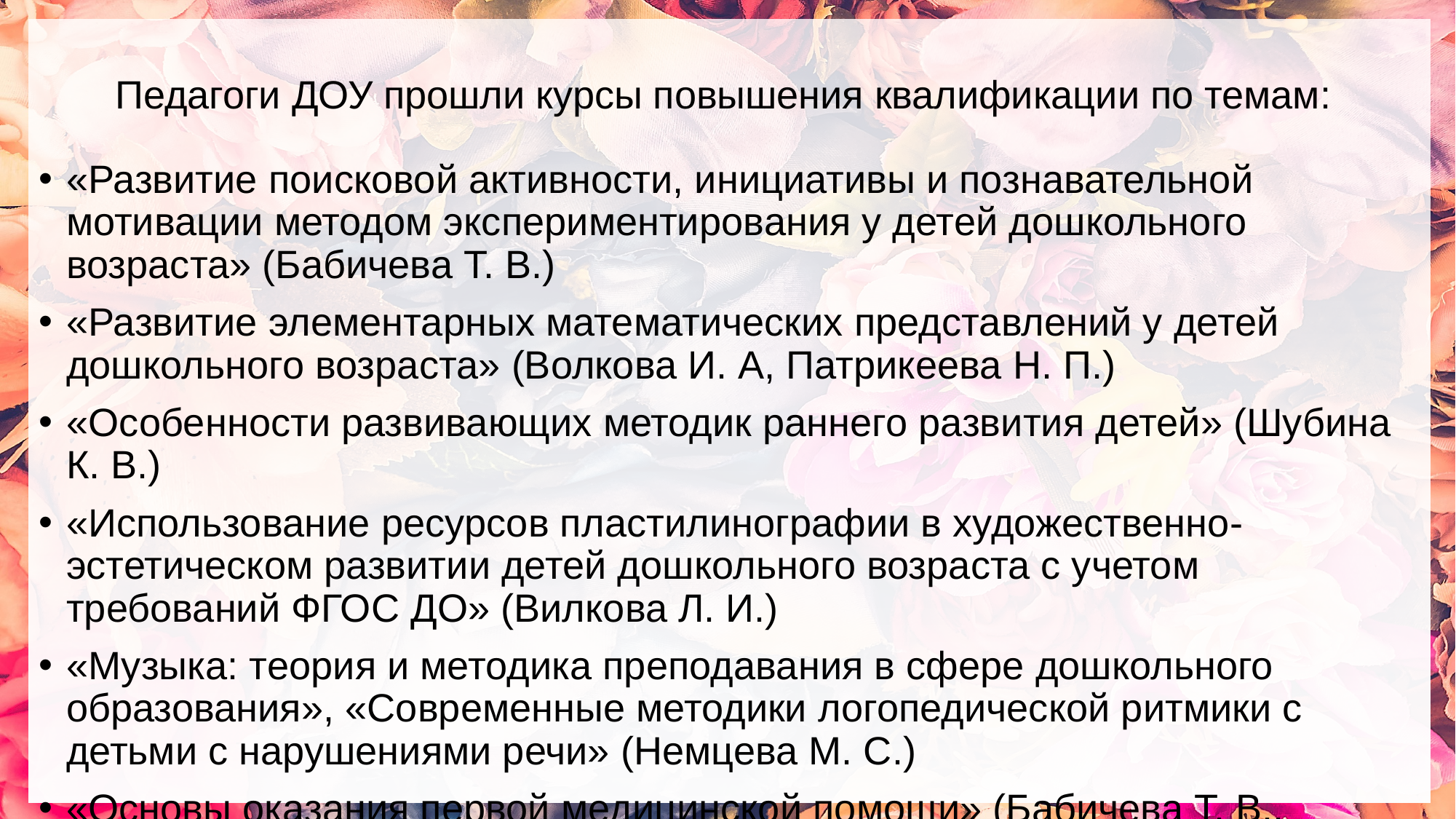

# Педагоги ДОУ прошли курсы повышения квалификации по темам:
«Развитие поисковой активности, инициативы и познавательной мотивации методом экспериментирования у детей дошкольного возраста» (Бабичева Т. В.)
«Развитие элементарных математических представлений у детей дошкольного возраста» (Волкова И. А, Патрикеева Н. П.)
«Особенности развивающих методик раннего развития детей» (Шубина К. В.)
«Использование ресурсов пластилинографии в художественно-эстетическом развитии детей дошкольного возраста с учетом требований ФГОС ДО» (Вилкова Л. И.)
«Музыка: теория и методика преподавания в сфере дошкольного образования», «Современные методики логопедической ритмики с детьми с нарушениями речи» (Немцева М. С.)
«Основы оказания первой медицинской помощи» (Бабичева Т. В., Вилкова Л. И., Волкова И. А., Лубенец Т. И., Немцева М. С., Нуриева Ю. И., Патрикеева Н. П., Полякова М. Д., Сушко М. В., Якшимбетова О. Д., Шубина К. В.).